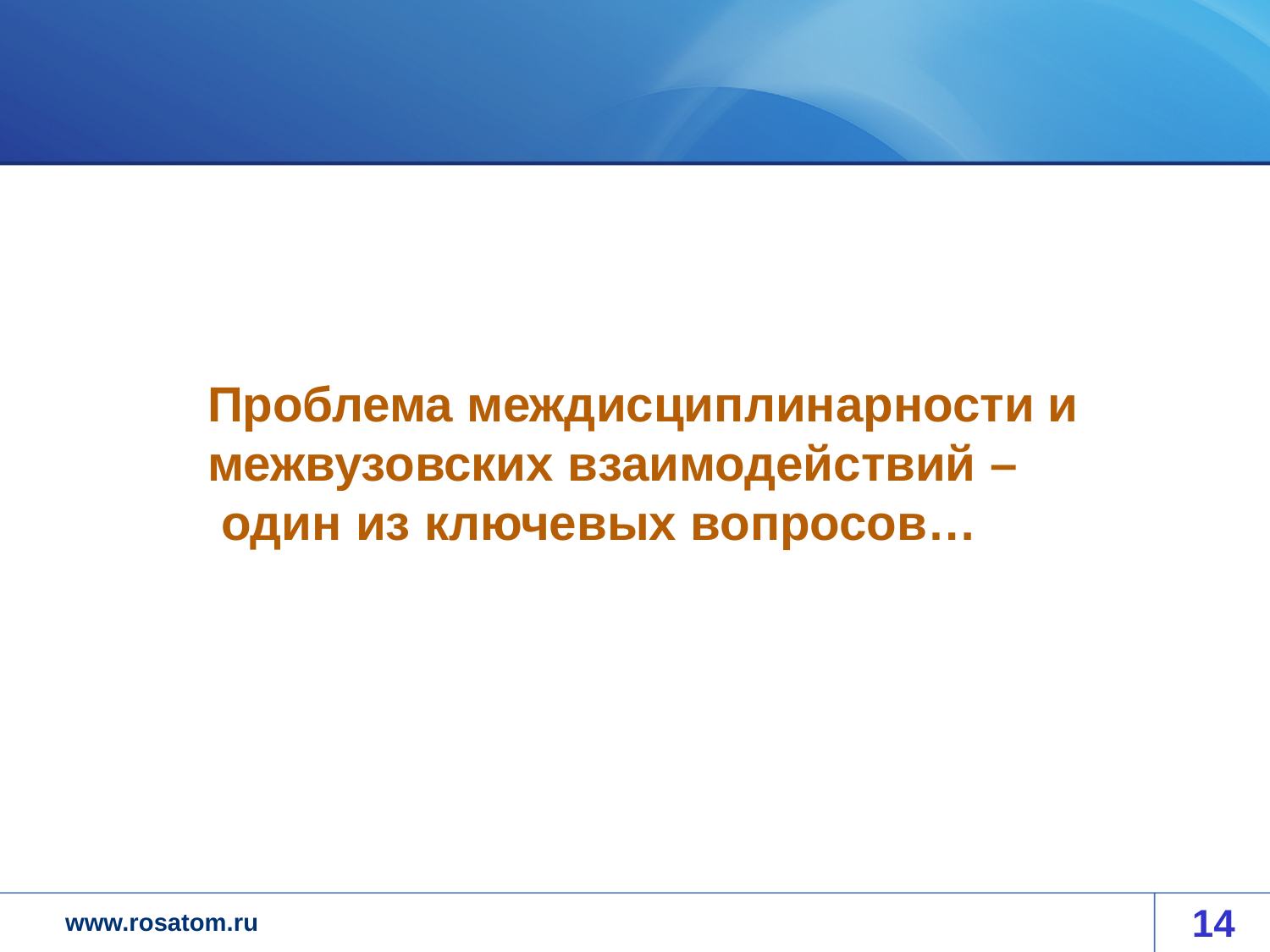

Проблема междисциплинарности и межвузовских взаимодействий –
 один из ключевых вопросов…
14